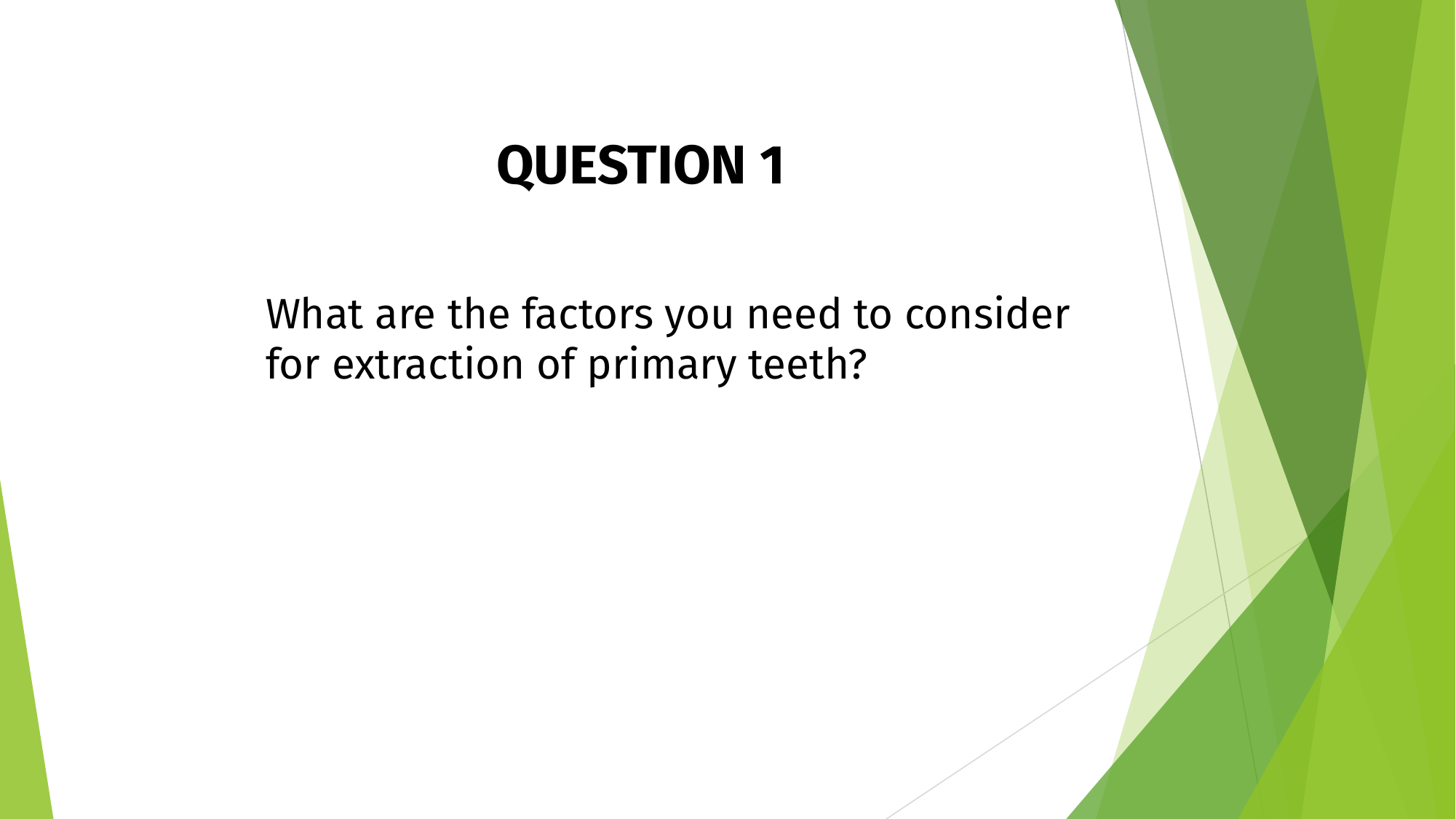

# QUESTION 1
What are the factors you need to consider for extraction of primary teeth?